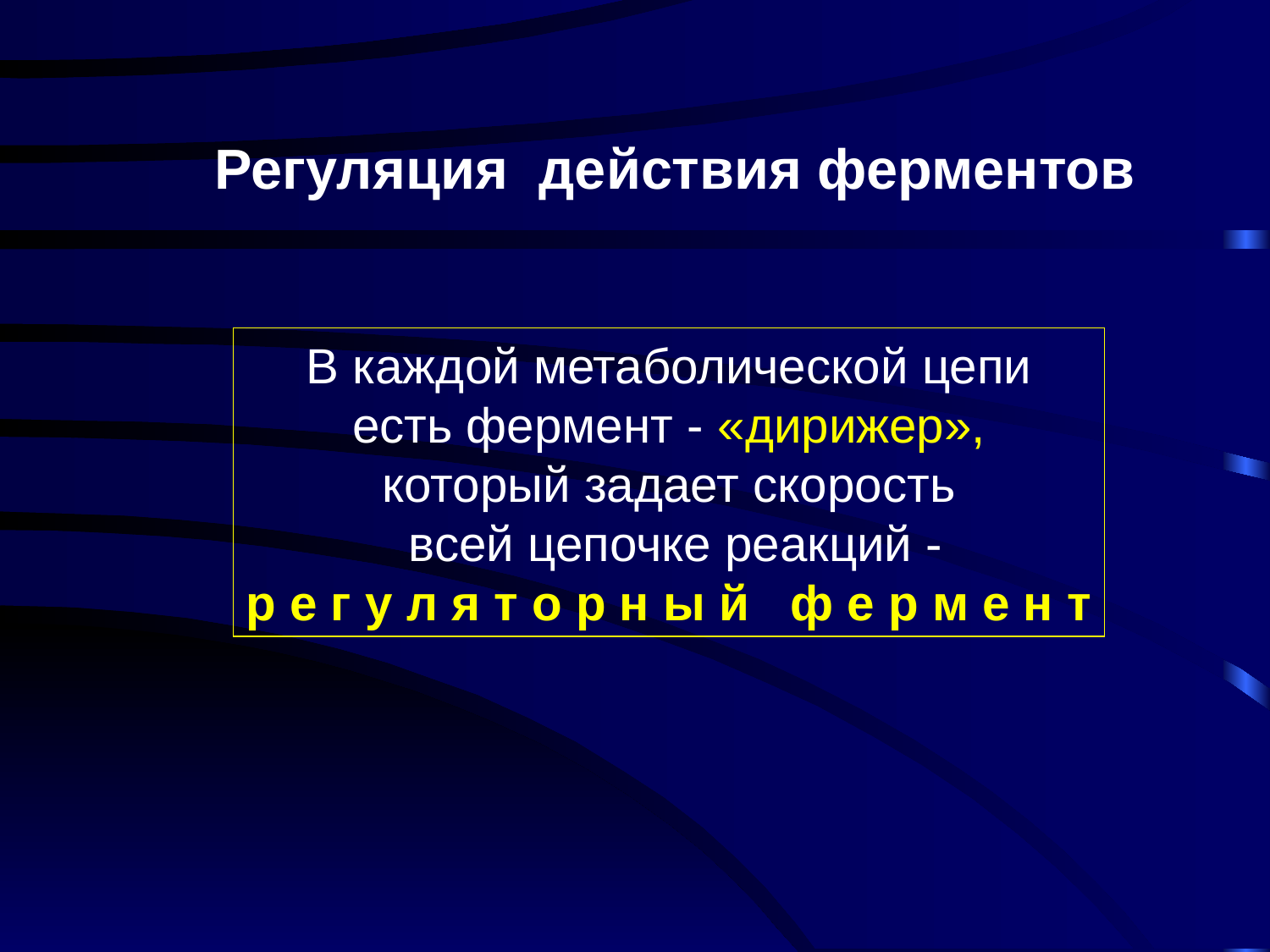

Регуляция  действия ферментов
В каждой метаболической цепи
 есть фермент - «дирижер»,
который задает скорость
 всей цепочке реакций -
р е г у л я т о р н ы й   ф е р м е н т